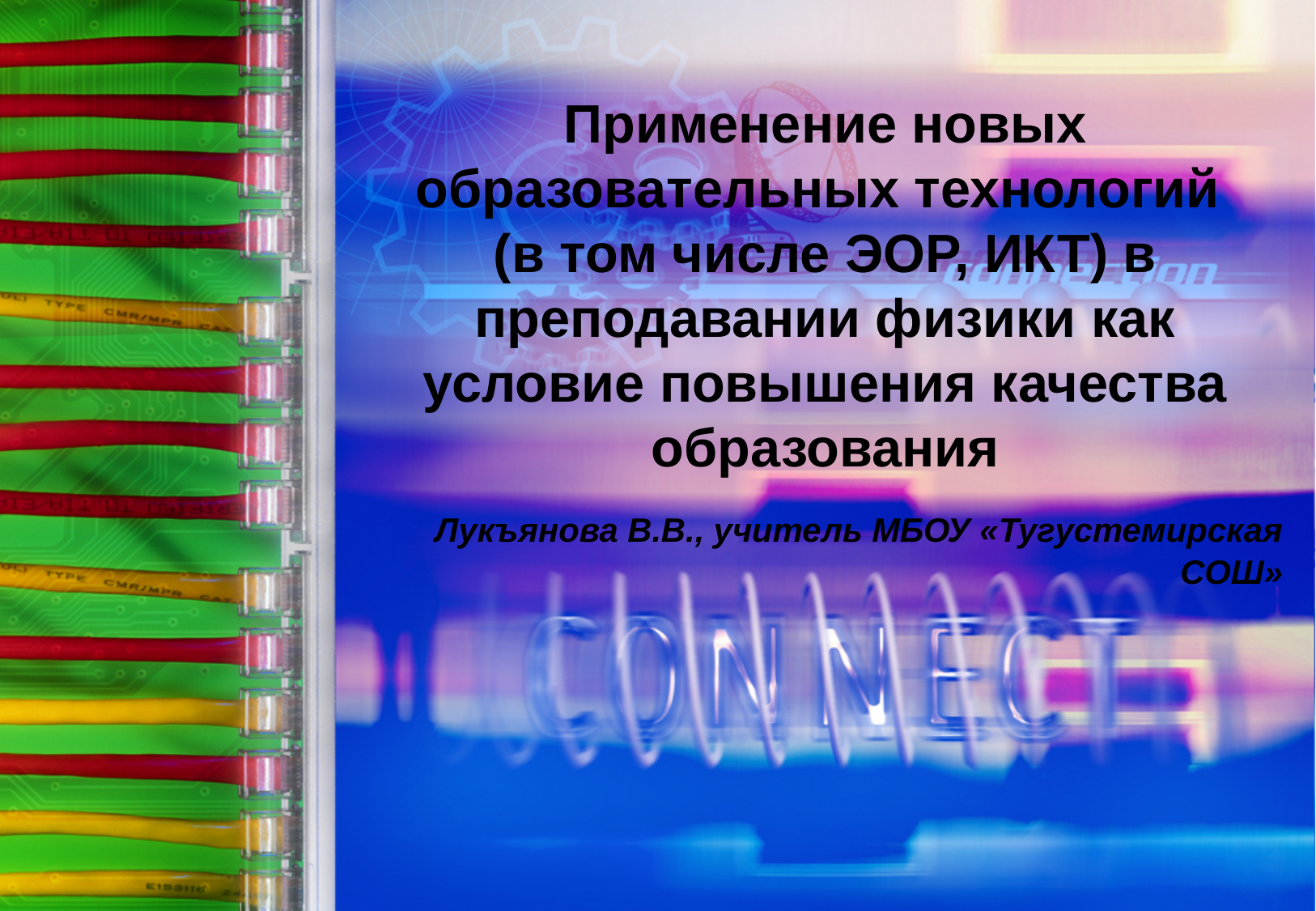

# Применение новых образовательных технологий (в том числе ЭОР, ИКТ) в преподавании физики как условие повышения качества образования
 Лукъянова В.В., учитель МБОУ «Тугустемирская СОШ»